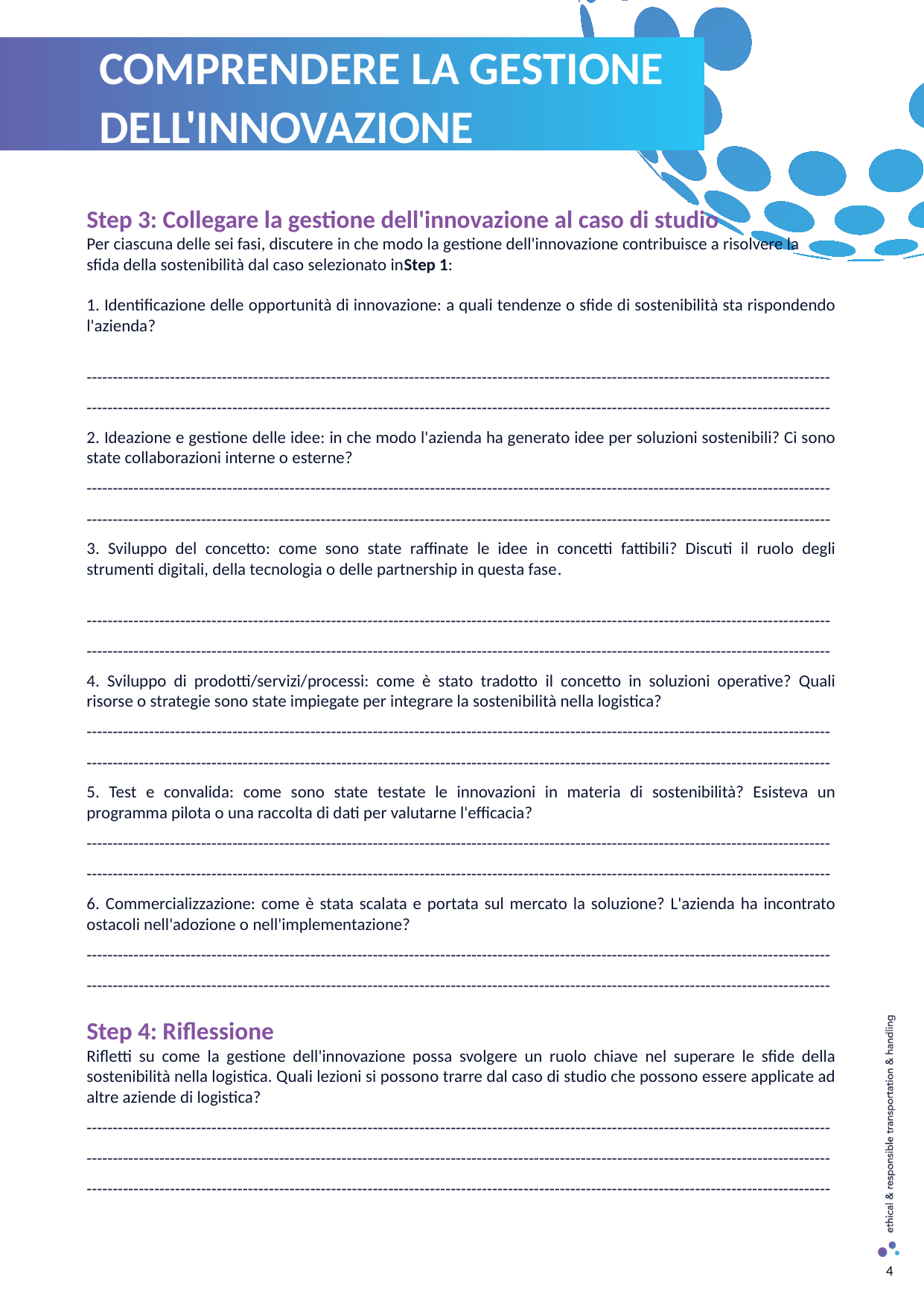

COMPRENDERE LA GESTIONE DELL'INNOVAZIONE
Step 3: Collegare la gestione dell'innovazione al caso di studio
Per ciascuna delle sei fasi, discutere in che modo la gestione dell'innovazione contribuisce a risolvere la sfida della sostenibilità dal caso selezionato inStep 1:

1. Identificazione delle opportunità di innovazione: a quali tendenze o sfide di sostenibilità sta rispondendo l'azienda?

----------------------------------------------------------------------------------------------------------------------------------------------------------------------------------------------------------------------------------------------------------------------------------------------
2. Ideazione e gestione delle idee: in che modo l'azienda ha generato idee per soluzioni sostenibili? Ci sono state collaborazioni interne o esterne?
----------------------------------------------------------------------------------------------------------------------------------------------------------------------------------------------------------------------------------------------------------------------------------------------
3. Sviluppo del concetto: come sono state raffinate le idee in concetti fattibili? Discuti il ruolo degli strumenti digitali, della tecnologia o delle partnership in questa fase.

----------------------------------------------------------------------------------------------------------------------------------------------------------------------------------------------------------------------------------------------------------------------------------------------
4. Sviluppo di prodotti/servizi/processi: come è stato tradotto il concetto in soluzioni operative? Quali risorse o strategie sono state impiegate per integrare la sostenibilità nella logistica?
----------------------------------------------------------------------------------------------------------------------------------------------------------------------------------------------------------------------------------------------------------------------------------------------
5. Test e convalida: come sono state testate le innovazioni in materia di sostenibilità? Esisteva un programma pilota o una raccolta di dati per valutarne l'efficacia?
----------------------------------------------------------------------------------------------------------------------------------------------------------------------------------------------------------------------------------------------------------------------------------------------
6. Commercializzazione: come è stata scalata e portata sul mercato la soluzione? L'azienda ha incontrato ostacoli nell'adozione o nell'implementazione?
----------------------------------------------------------------------------------------------------------------------------------------------------------------------------------------------------------------------------------------------------------------------------------------------

Step 4: Riflessione
Rifletti su come la gestione dell'innovazione possa svolgere un ruolo chiave nel superare le sfide della sostenibilità nella logistica. Quali lezioni si possono trarre dal caso di studio che possono essere applicate ad altre aziende di logistica?
---------------------------------------------------------------------------------------------------------------------------------------------------------------------------------------------------------------------------------------------------------------------------------------------------------------------------------------------------------------------------------------------------------------------------------------------

4